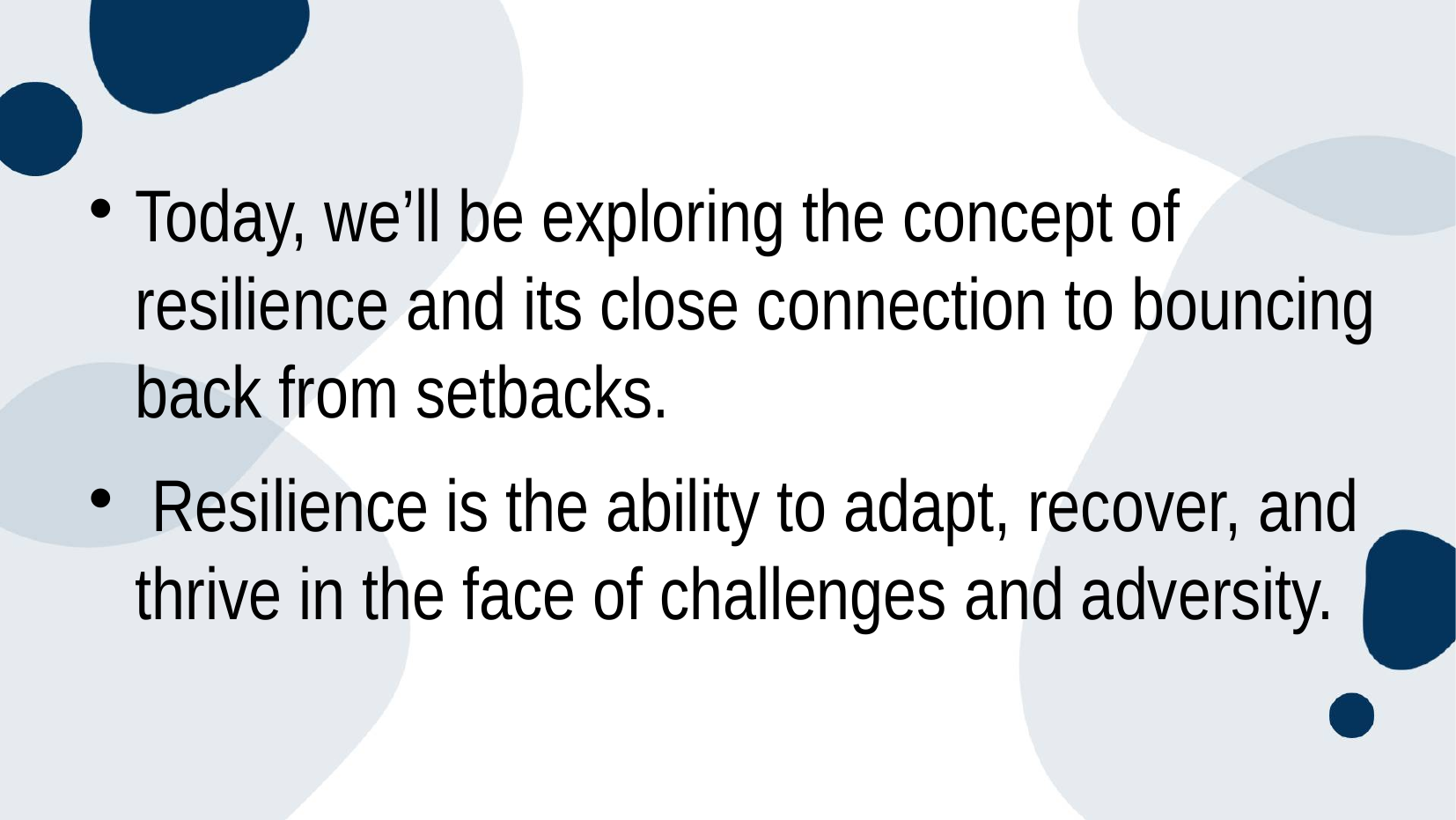

#
Today, we’ll be exploring the concept of resilience and its close connection to bouncing back from setbacks.
 Resilience is the ability to adapt, recover, and thrive in the face of challenges and adversity.